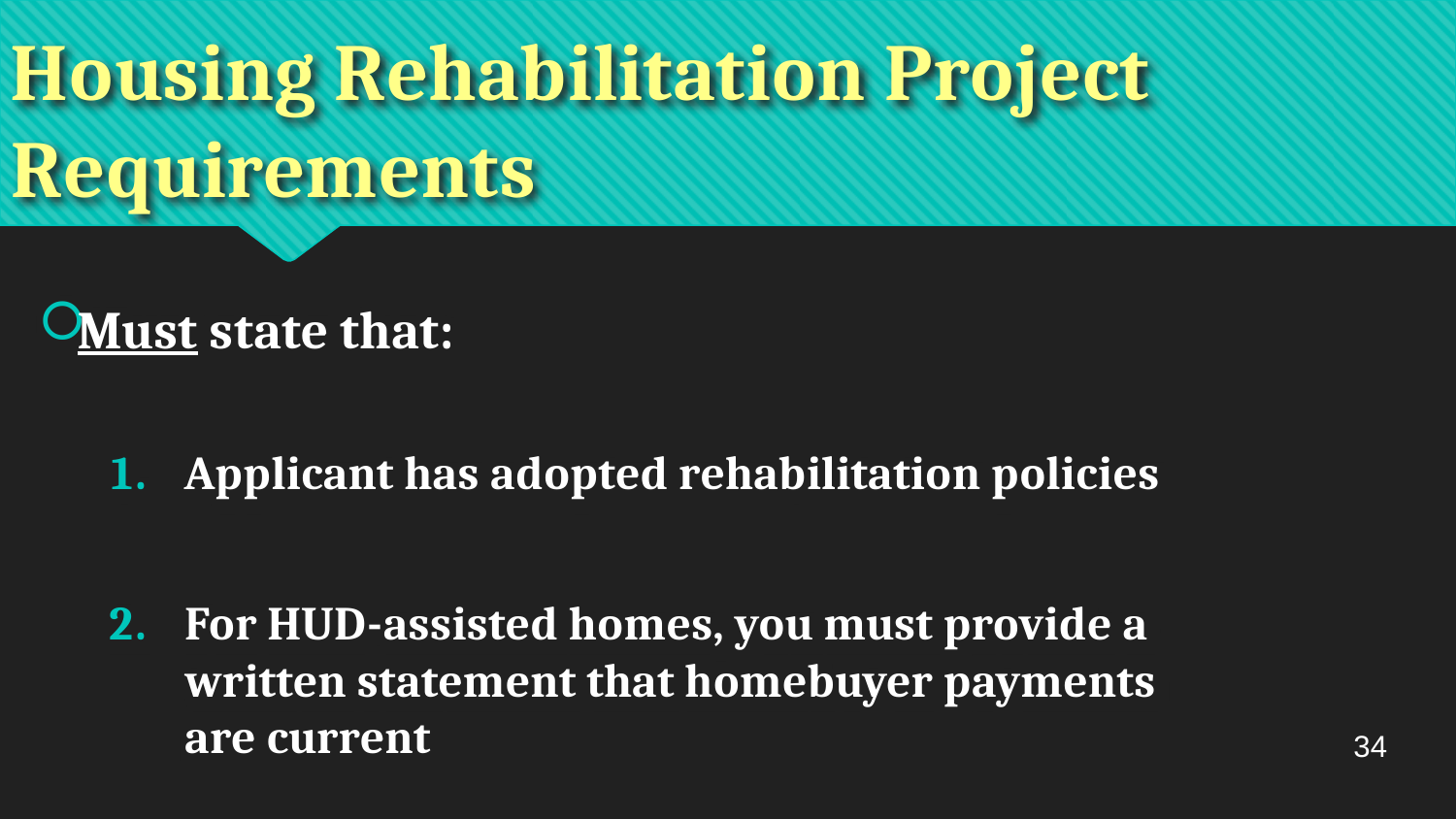

# Housing Rehabilitation Project Requirements
Must state that:

Applicant has adopted rehabilitation policies

For HUD-assisted homes, you must provide a written statement that homebuyer payments are current

34